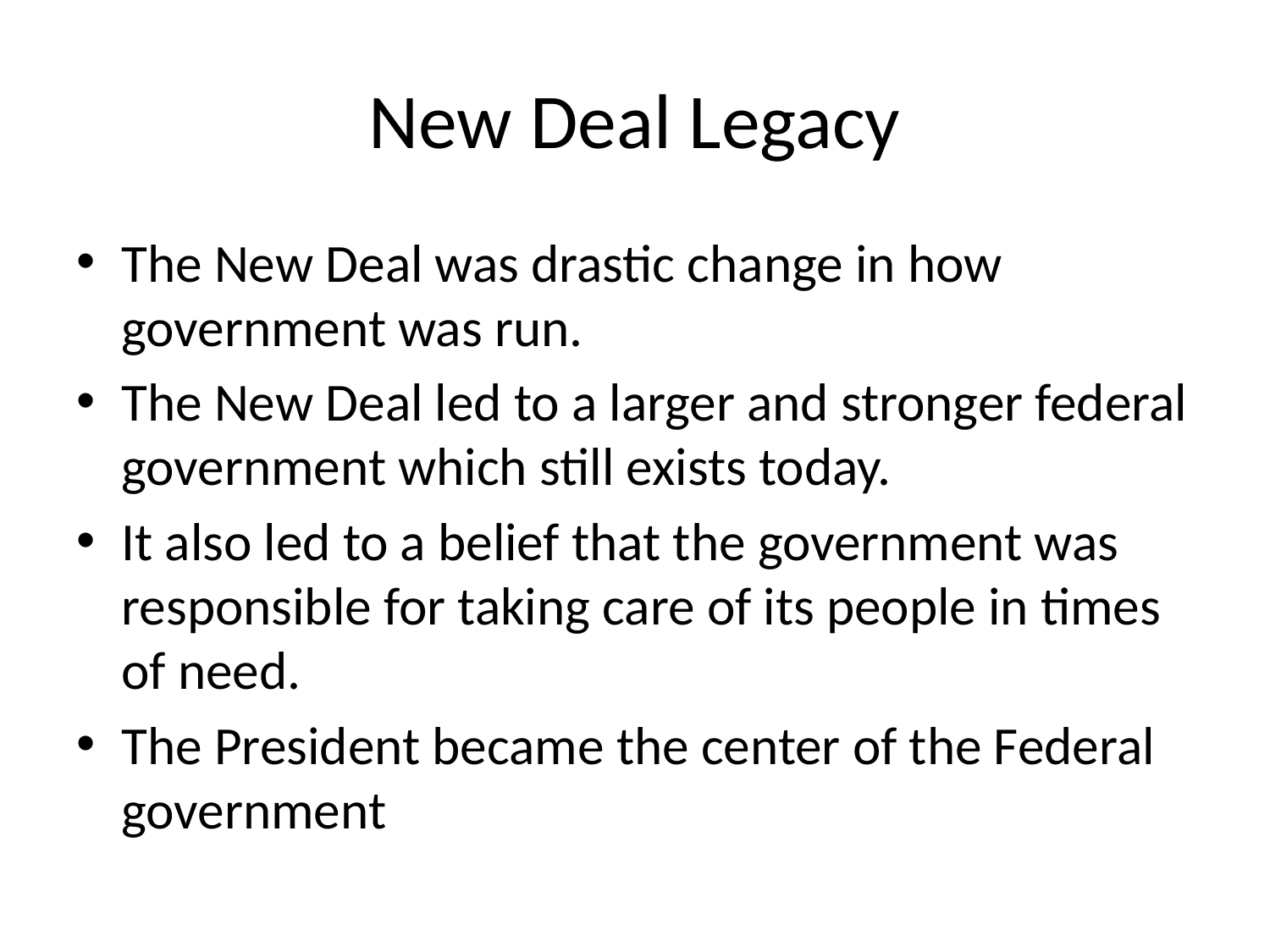

# New Deal Legacy
The New Deal was drastic change in how government was run.
The New Deal led to a larger and stronger federal government which still exists today.
It also led to a belief that the government was responsible for taking care of its people in times of need.
The President became the center of the Federal government